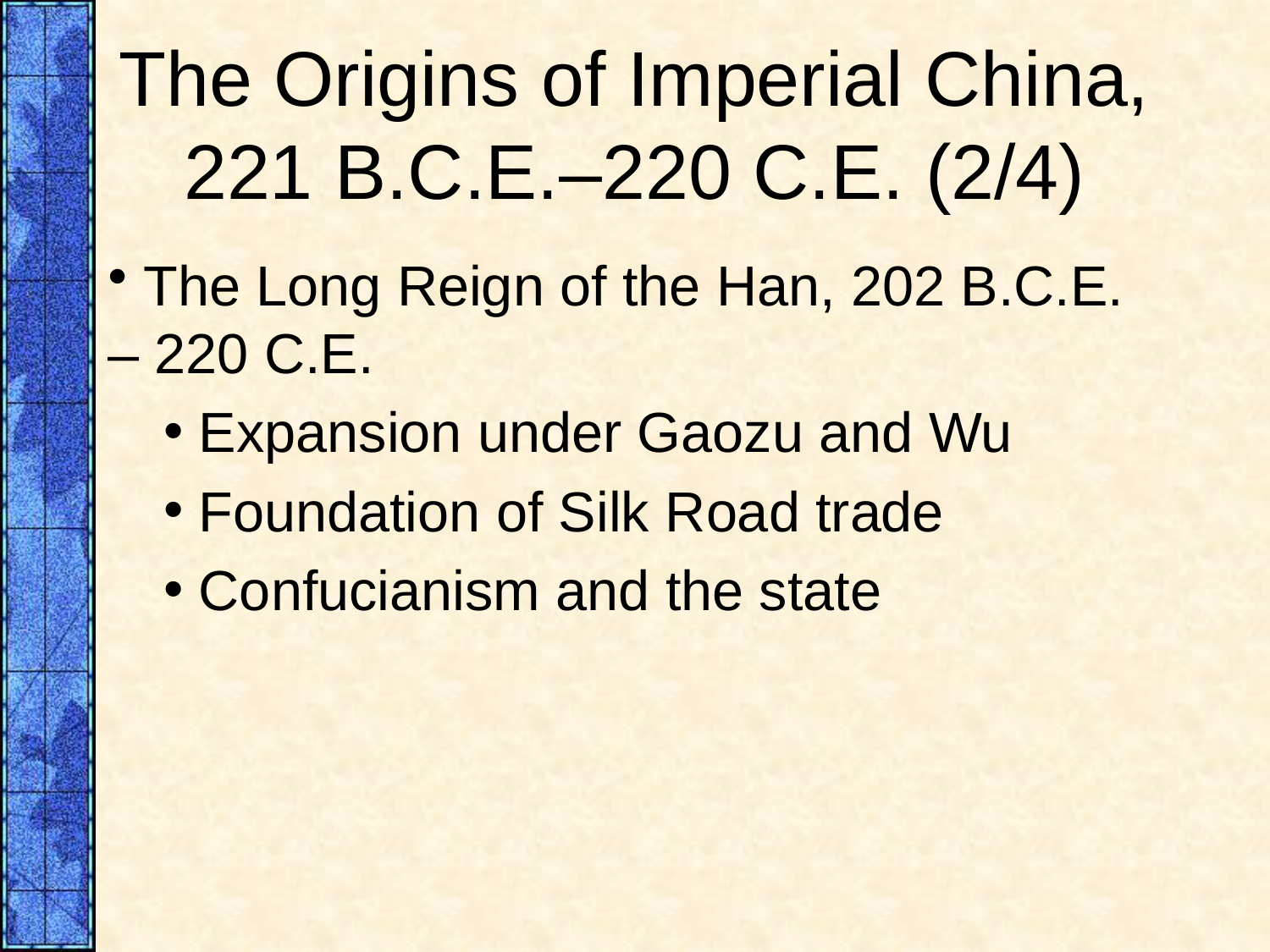

# The Origins of Imperial China, 221 B.C.E.–220 C.E. (2/4)
 The Long Reign of the Han, 202 B.C.E. – 220 C.E.
 Expansion under Gaozu and Wu
 Foundation of Silk Road trade
 Confucianism and the state